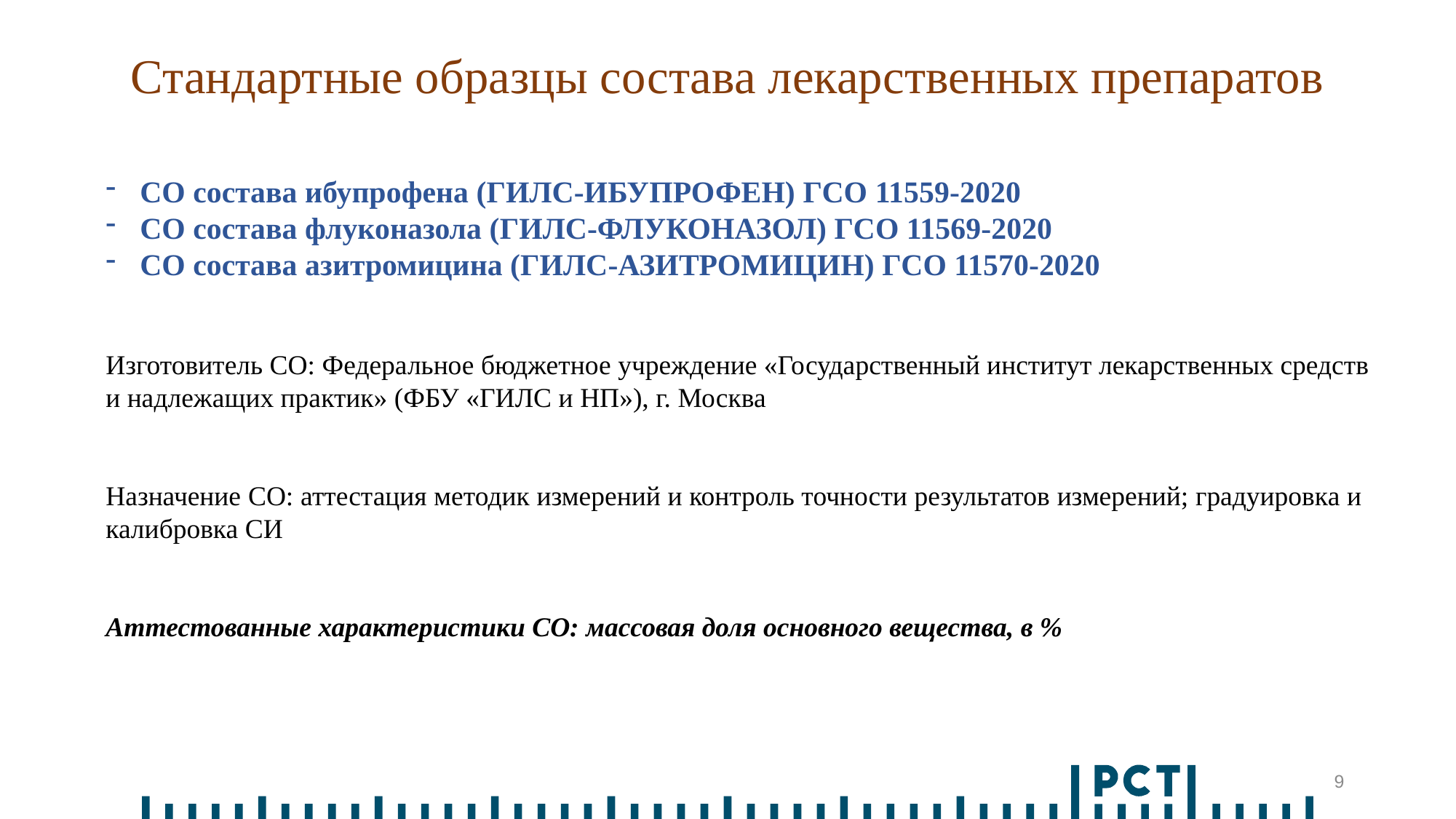

Стандартные образцы состава лекарственных препаратов
СО состава ибупрофена (ГИЛС-ИБУПРОФЕН) ГСО 11559-2020
СО состава флуконазола (ГИЛС-ФЛУКОНАЗОЛ) ГСО 11569-2020
СО состава азитромицина (ГИЛС-АЗИТРОМИЦИН) ГСО 11570-2020

Изготовитель СО: Федеральное бюджетное учреждение «Государственный институт лекарственных средств и надлежащих практик» (ФБУ «ГИЛС и НП»), г. Москва

Назначение СО: аттестация методик измерений и контроль точности результатов измерений; градуировка и  калибровка СИ

Аттестованные характеристики СО: массовая доля основного вещества, в %
9